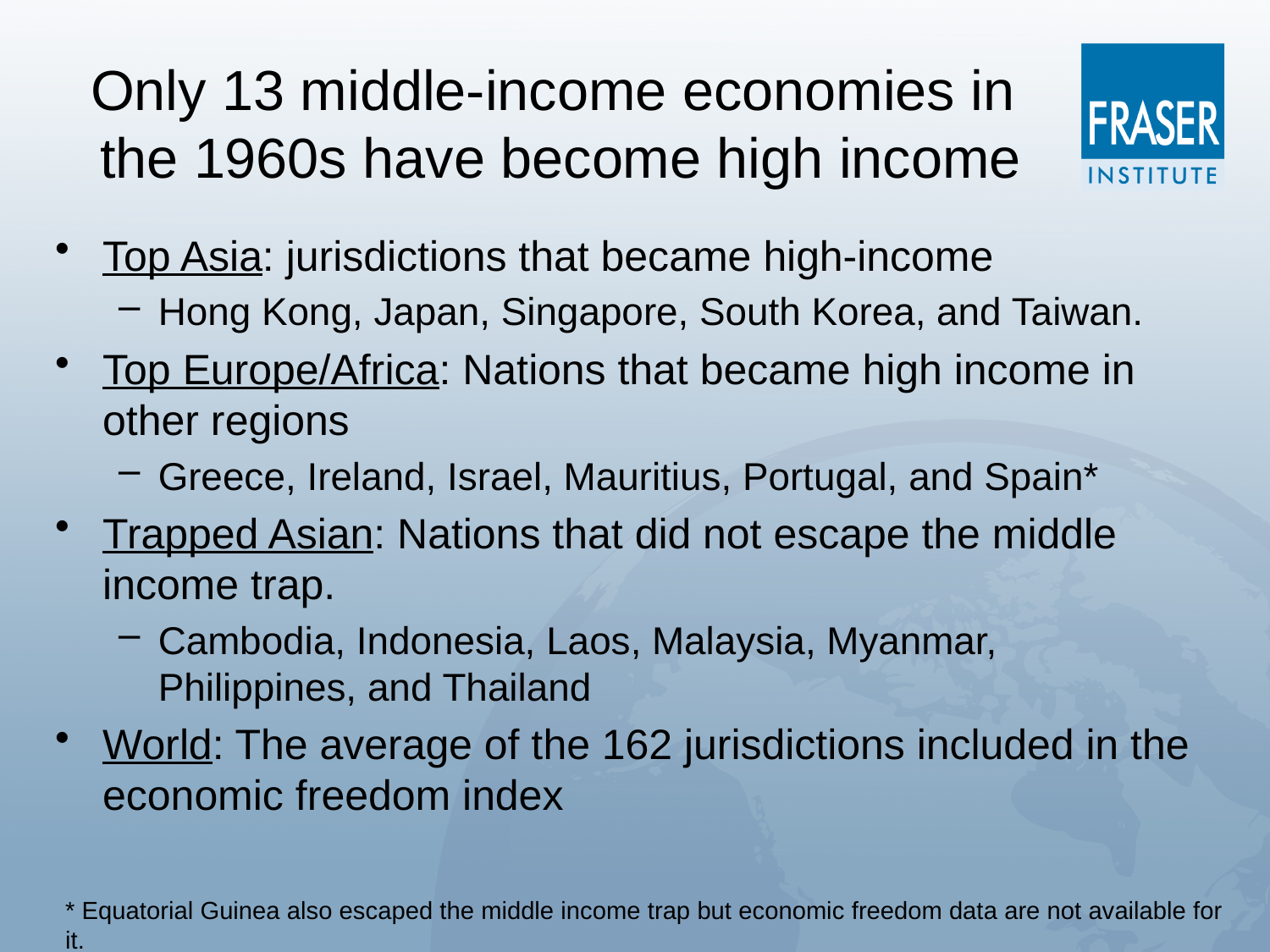

# Only 13 middle-income economies in the 1960s have become high income
Top Asia: jurisdictions that became high-income
Hong Kong, Japan, Singapore, South Korea, and Taiwan.
Top Europe/Africa: Nations that became high income in other regions
Greece, Ireland, Israel, Mauritius, Portugal, and Spain*
Trapped Asian: Nations that did not escape the middle income trap.
Cambodia, Indonesia, Laos, Malaysia, Myanmar, Philippines, and Thailand
World: The average of the 162 jurisdictions included in the economic freedom index
* Equatorial Guinea also escaped the middle income trap but economic freedom data are not available for it.